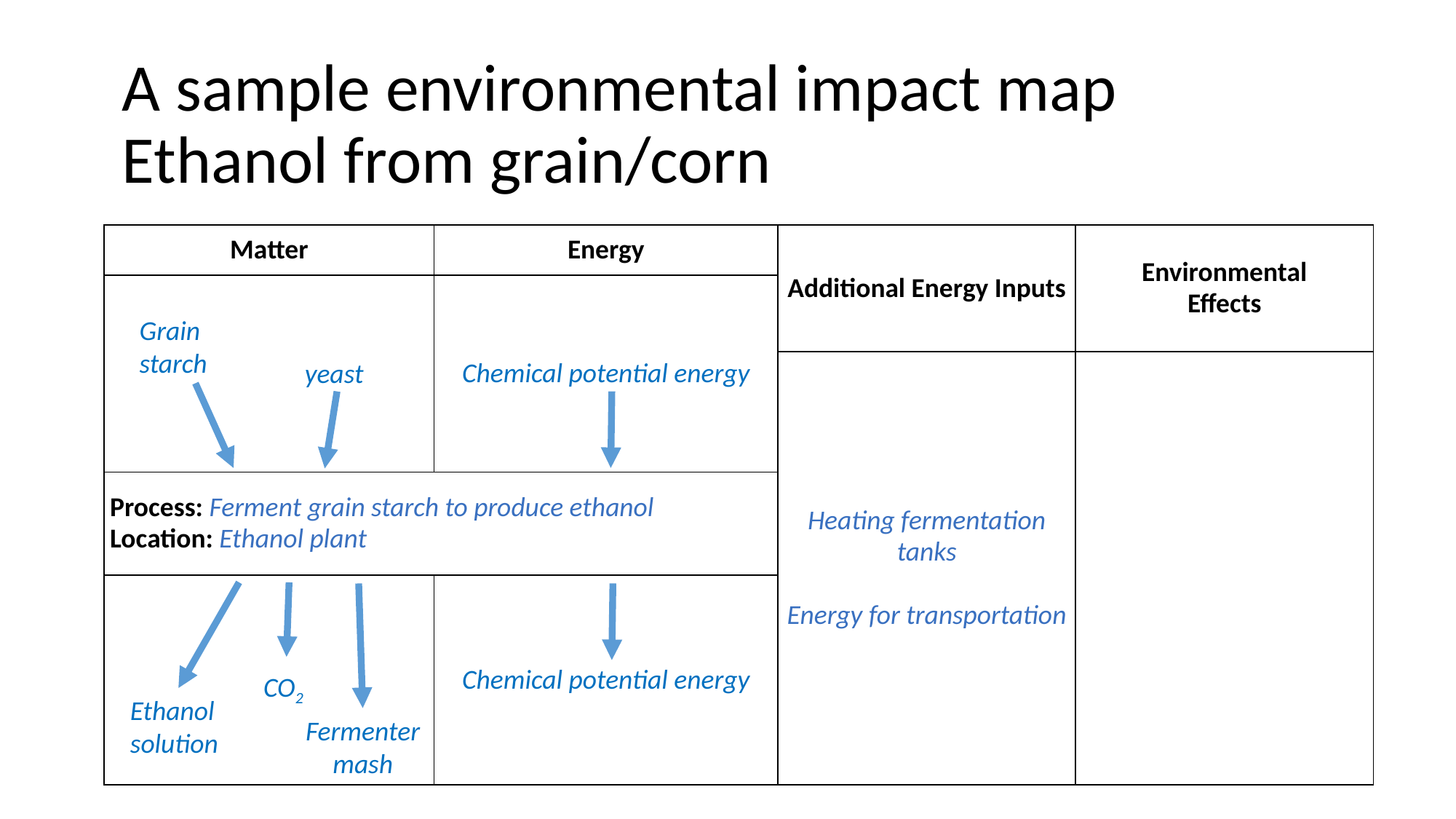

# A sample environmental impact map Ethanol from grain/corn
| Matter | Energy | Additional Energy Inputs | Environmental Effects |
| --- | --- | --- | --- |
|  | Chemical potential energy |  |  |
|  |  | Heating fermentation tanks Energy for transportation |  |
| Process: Ferment grain starch to produce ethanol Location: Ethanol plant |  |  |  |
|  | Chemical potential energy |  |  |
Grain starch
yeast
CO2
Ethanol solution
Fermenter mash